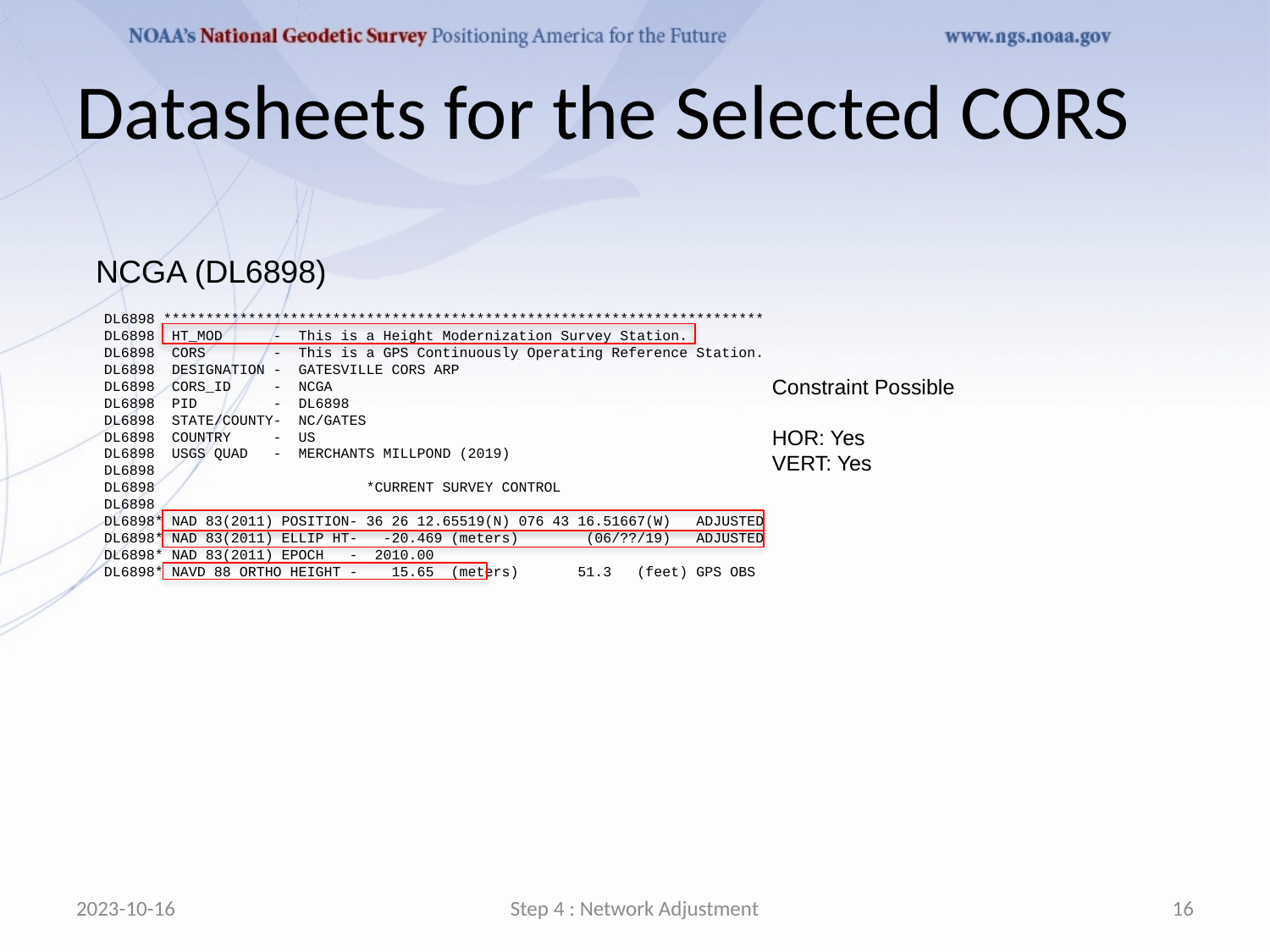

# Datasheets for the Selected CORS
NCGA (DL6898)
 DL6898 ***********************************************************************
 DL6898  HT_MOD      -  This is a Height Modernization Survey Station.
 DL6898  CORS        -  This is a GPS Continuously Operating Reference Station.
 DL6898  DESIGNATION -  GATESVILLE CORS ARP
 DL6898  CORS_ID     -  NCGA
 DL6898  PID         -  DL6898
 DL6898  STATE/COUNTY-  NC/GATES
 DL6898  COUNTRY     -  US
 DL6898  USGS QUAD   -  MERCHANTS MILLPOND (2019)
 DL6898
 DL6898                         *CURRENT SURVEY CONTROL
 DL6898  ______________________________________________________________________
 DL6898* NAD 83(2011) POSITION- 36 26 12.65519(N) 076 43 16.51667(W)   ADJUSTED
 DL6898* NAD 83(2011) ELLIP HT-   -20.469 (meters)        (06/??/19)   ADJUSTED
 DL6898* NAD 83(2011) EPOCH   -  2010.00
 DL6898* NAVD 88 ORTHO HEIGHT -    15.65  (meters)       51.3   (feet) GPS OBS

Constraint Possible

HOR: Yes
VERT: Yes

2023-10-16
Step 4 : Network Adjustment
16